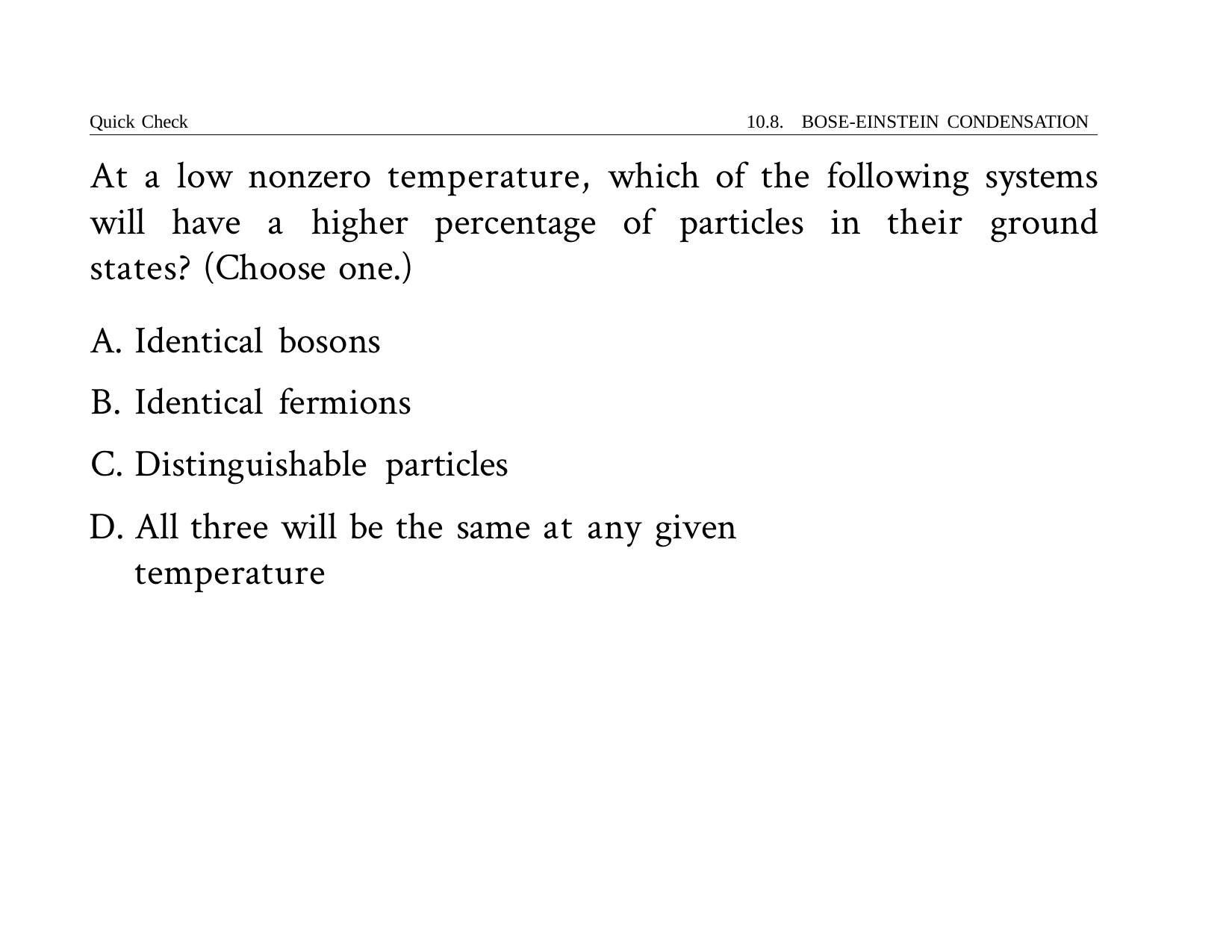

Quick Check	10.8.  BOSE-EINSTEIN CONDENSATION

# At a low nonzero temperature, which of the following systems will have a higher percentage of particles in their ground states? (Choose one.)
Identical bosons
Identical fermions
Distinguishable particles
All three will be the same at any given temperature